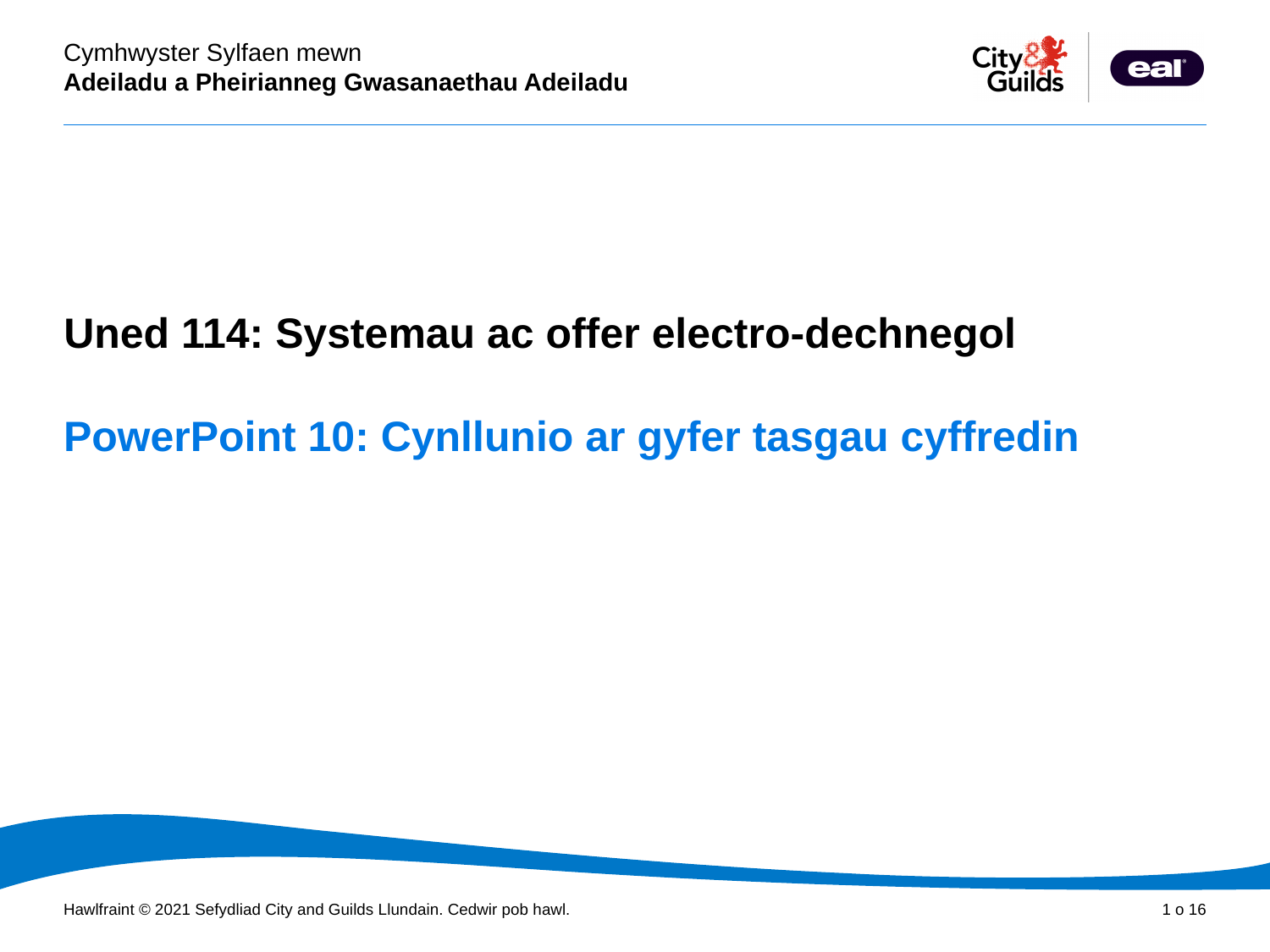

Cyflwyniad PowerPoint
Uned 114: Systemau ac offer electro-dechnegol
PowerPoint 10: Cynllunio ar gyfer tasgau cyffredin